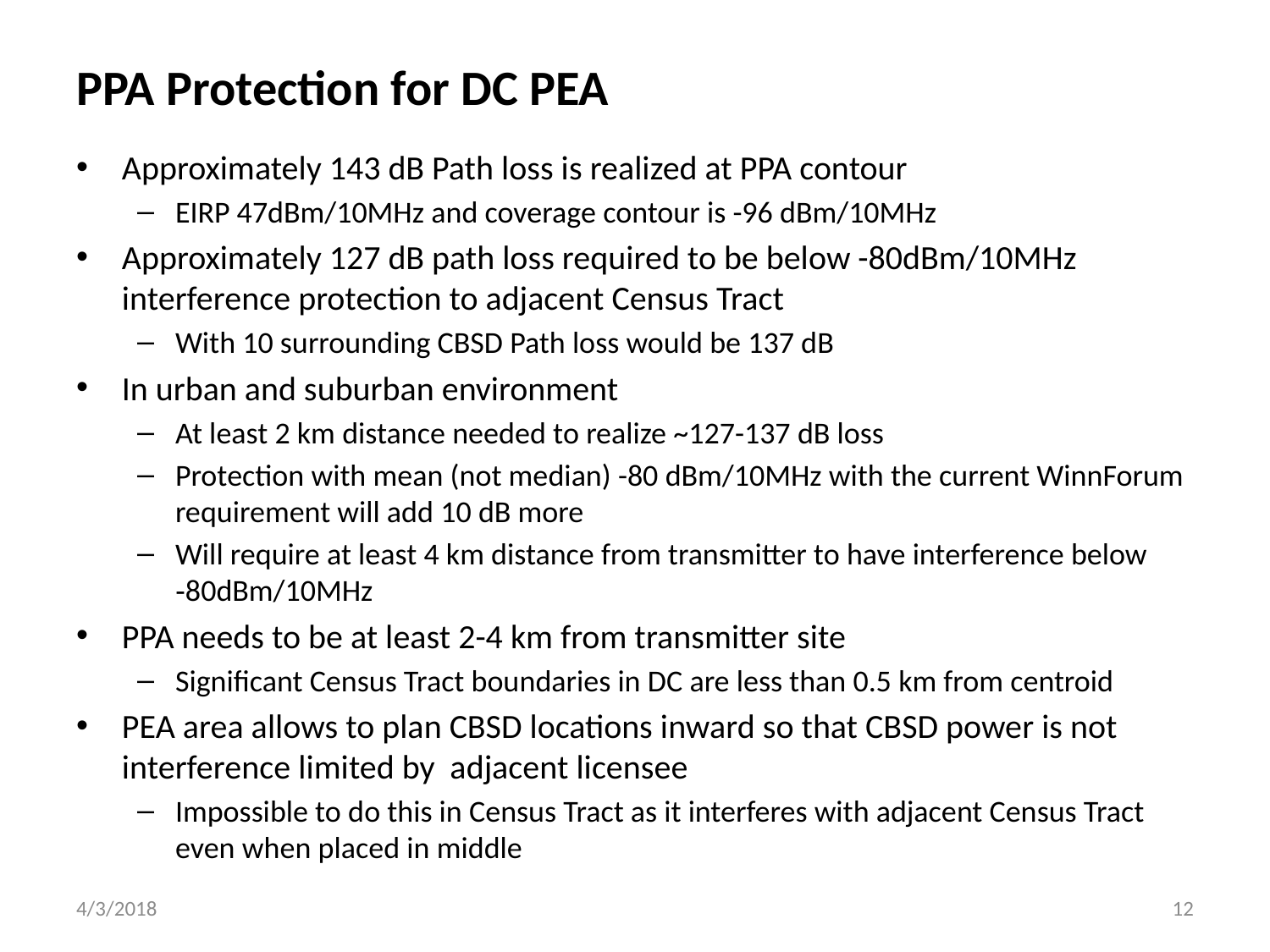

# PPA Protection for DC PEA
Approximately 143 dB Path loss is realized at PPA contour
EIRP 47dBm/10MHz and coverage contour is -96 dBm/10MHz
Approximately 127 dB path loss required to be below -80dBm/10MHz interference protection to adjacent Census Tract
With 10 surrounding CBSD Path loss would be 137 dB
In urban and suburban environment
At least 2 km distance needed to realize ~127-137 dB loss
Protection with mean (not median) -80 dBm/10MHz with the current WinnForum requirement will add 10 dB more
Will require at least 4 km distance from transmitter to have interference below ‑80dBm/10MHz
PPA needs to be at least 2-4 km from transmitter site
Significant Census Tract boundaries in DC are less than 0.5 km from centroid
PEA area allows to plan CBSD locations inward so that CBSD power is not interference limited by  adjacent licensee
Impossible to do this in Census Tract as it interferes with adjacent Census Tract even when placed in middle
4/3/2018

12